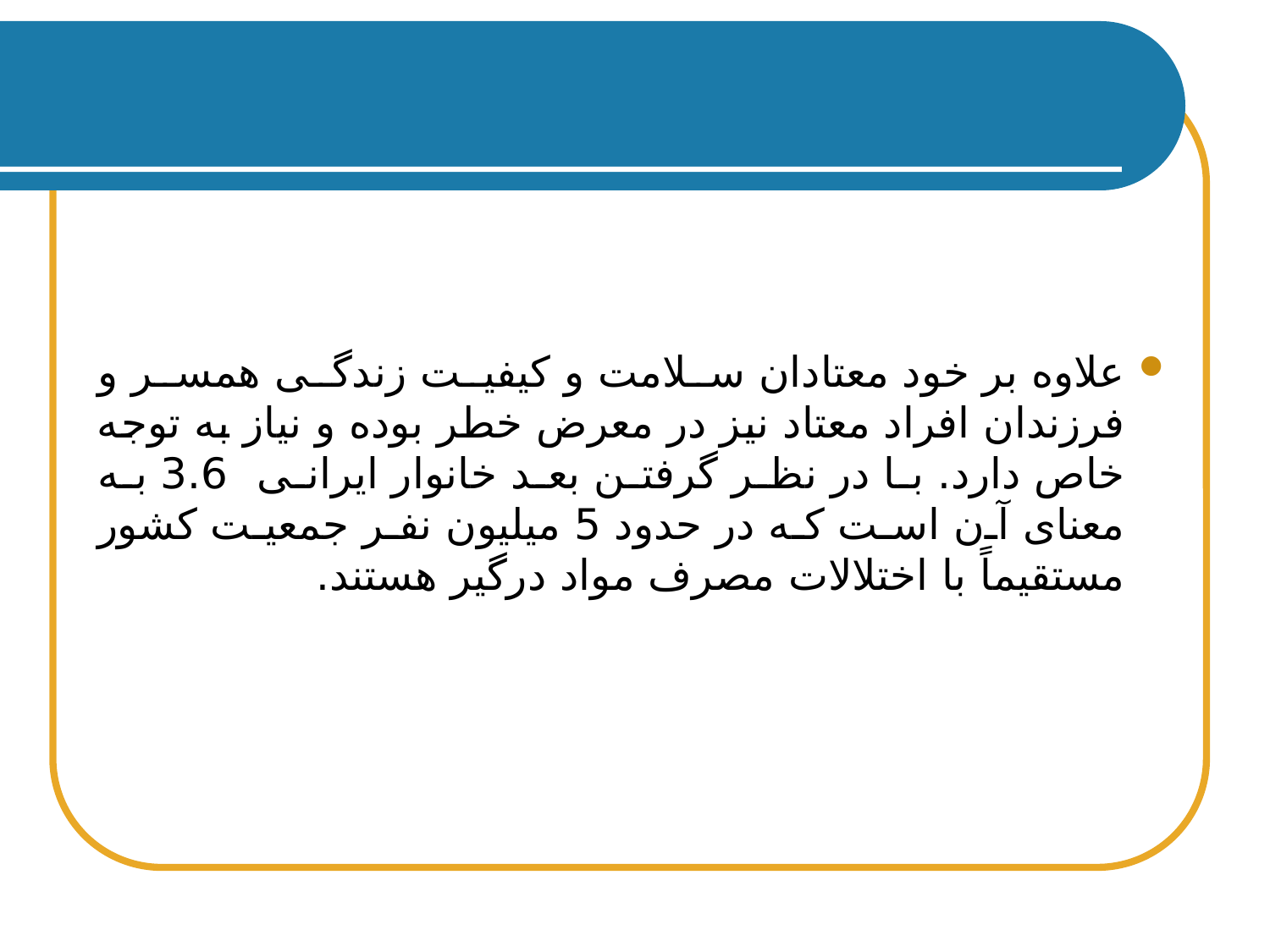

#
علاوه بر خود معتادان سلامت و کیفیت زندگی همسر و فرزندان افراد معتاد نیز در معرض خطر بوده و نیاز به توجه خاص دارد. با در نظر گرفتن بعد خانوار ایرانی 3.6 به معنای آن است که در حدود 5 میلیون نفر جمعیت کشور مستقیماً با اختلالات مصرف مواد درگیر هستند.